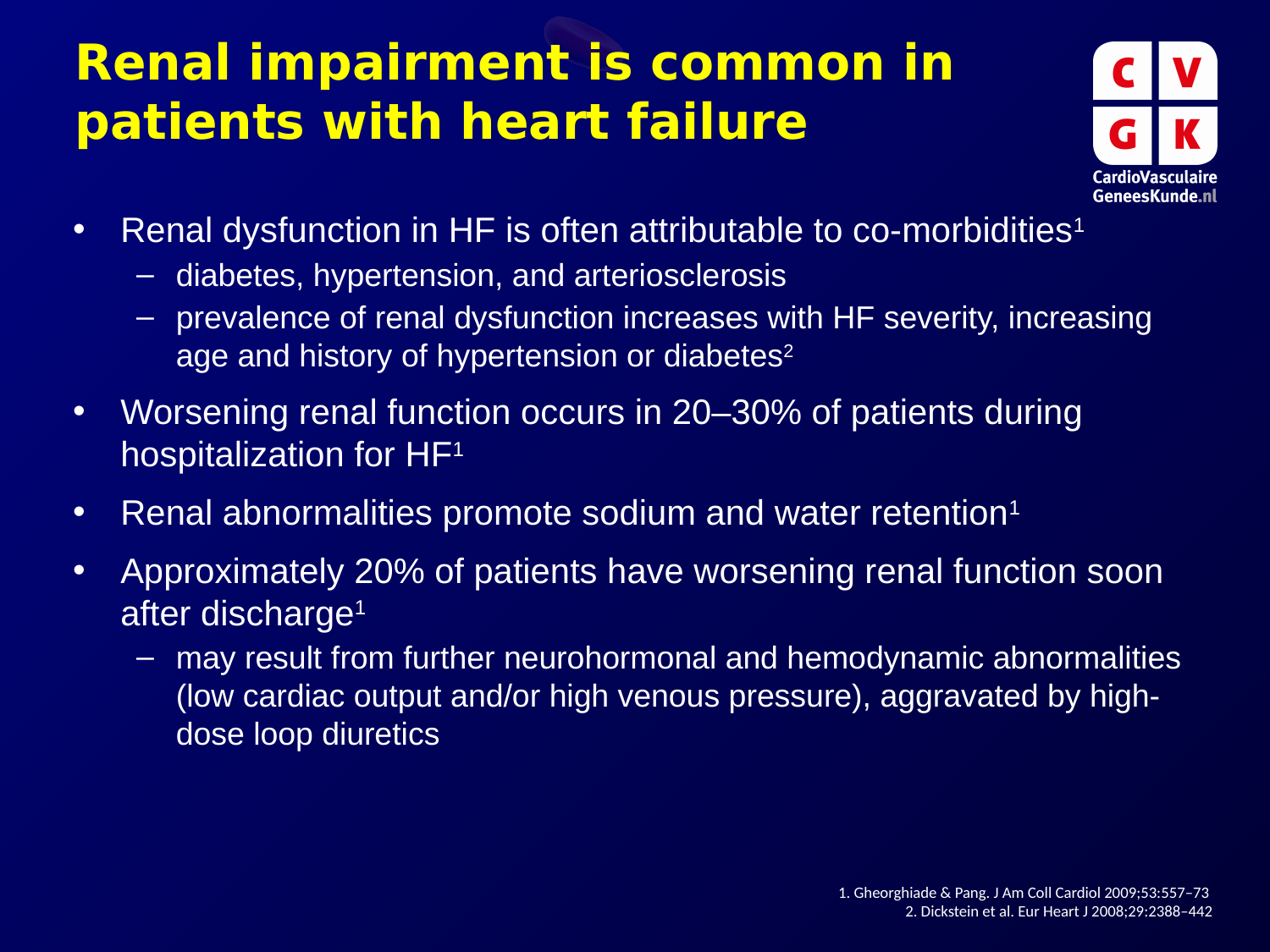

# Renal impairment is common in patients with heart failure
Renal dysfunction in HF is often attributable to co-morbidities1
diabetes, hypertension, and arteriosclerosis
prevalence of renal dysfunction increases with HF severity, increasing age and history of hypertension or diabetes2
Worsening renal function occurs in 20–30% of patients during hospitalization for HF1
Renal abnormalities promote sodium and water retention1
Approximately 20% of patients have worsening renal function soon after discharge1
may result from further neurohormonal and hemodynamic abnormalities
(low cardiac output and/or high venous pressure), aggravated by high-dose loop diuretics
1. Gheorghiade & Pang. J Am Coll Cardiol 2009;53:557–73
2. Dickstein et al. Eur Heart J 2008;29:2388–442